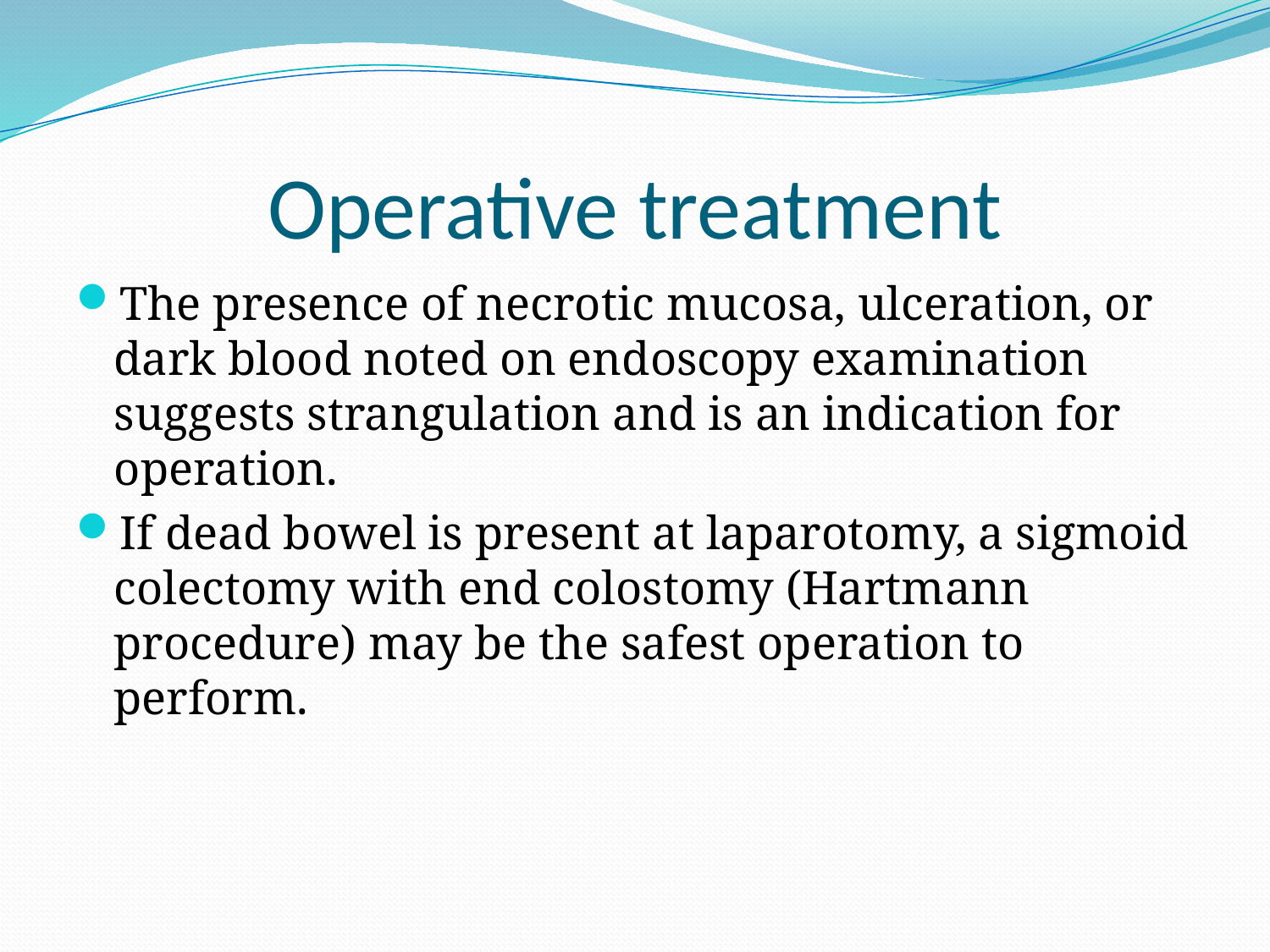

# Operative treatment
The presence of necrotic mucosa, ulceration, or dark blood noted on endoscopy examination suggests strangulation and is an indication for operation.
If dead bowel is present at laparotomy, a sigmoid colectomy with end colostomy (Hartmann procedure) may be the safest operation to perform.